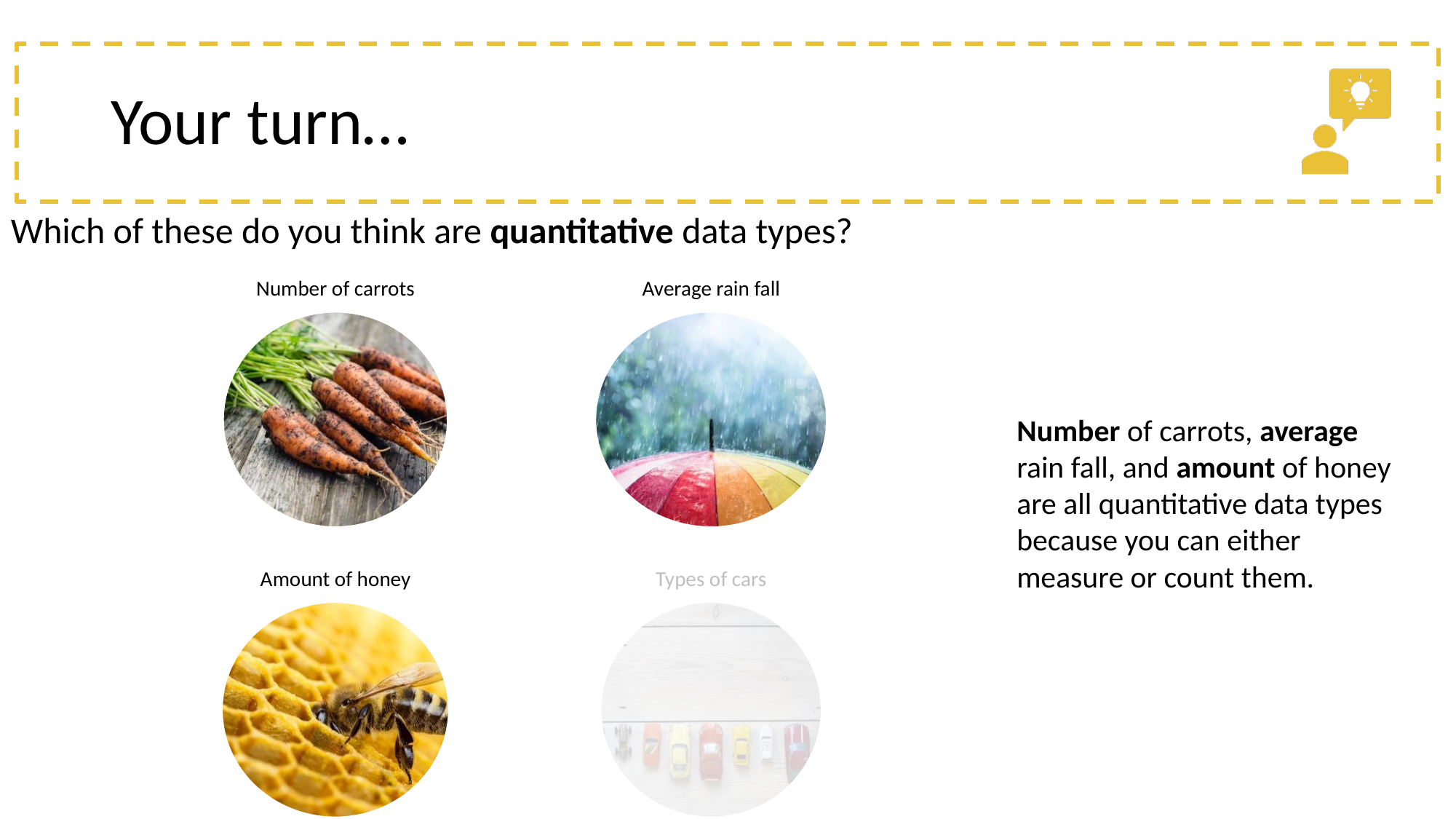

# Your turn…
Which of these do you think are quantitative data types?
Number of carrots
Average rain fall
Amount of honey
Types of cars
Number of carrots, average rain fall, and amount of honey are all quantitative data types because you can either measure or count them.